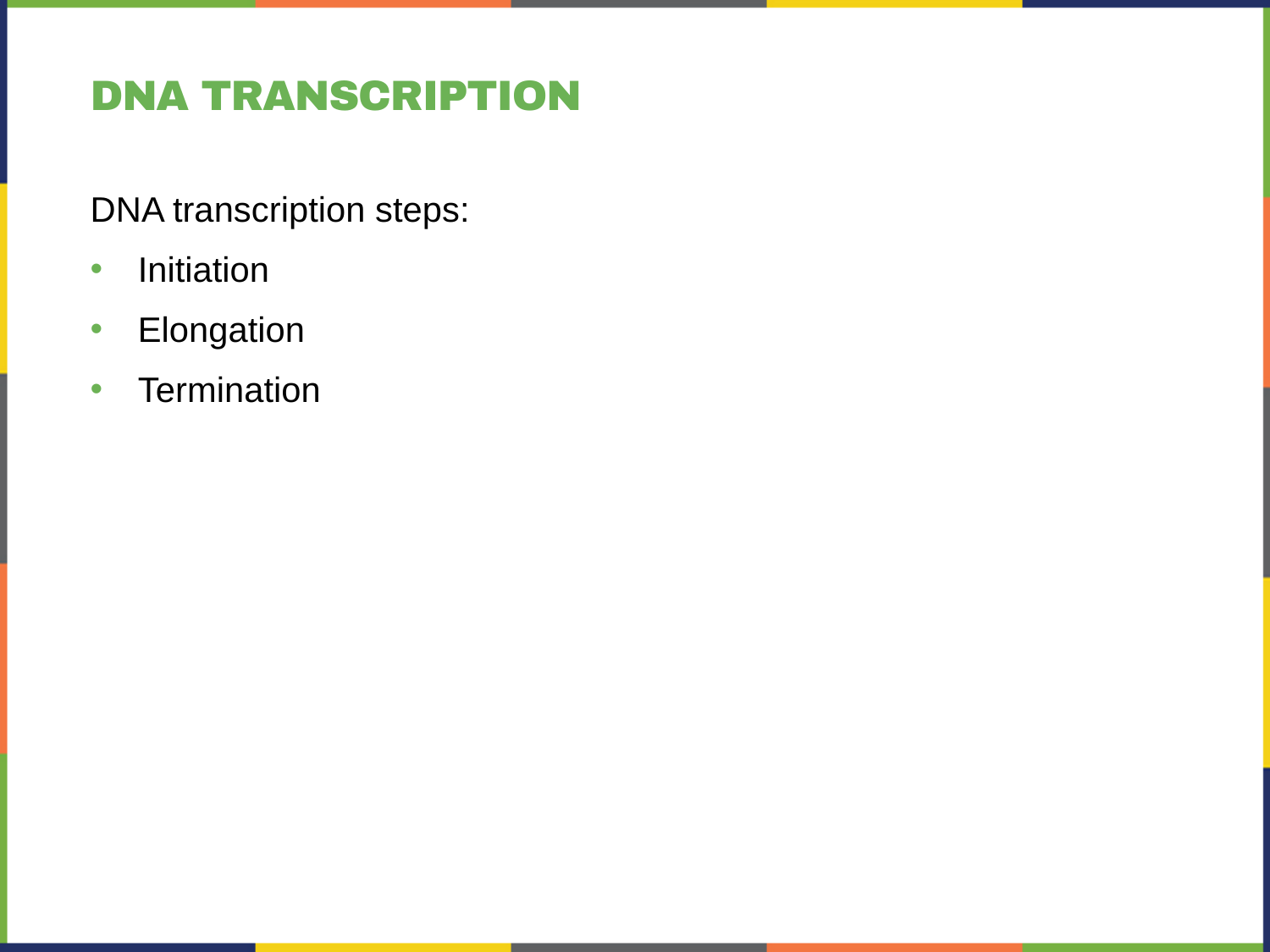

# Dna transcription
DNA transcription steps:
Initiation
Elongation
Termination